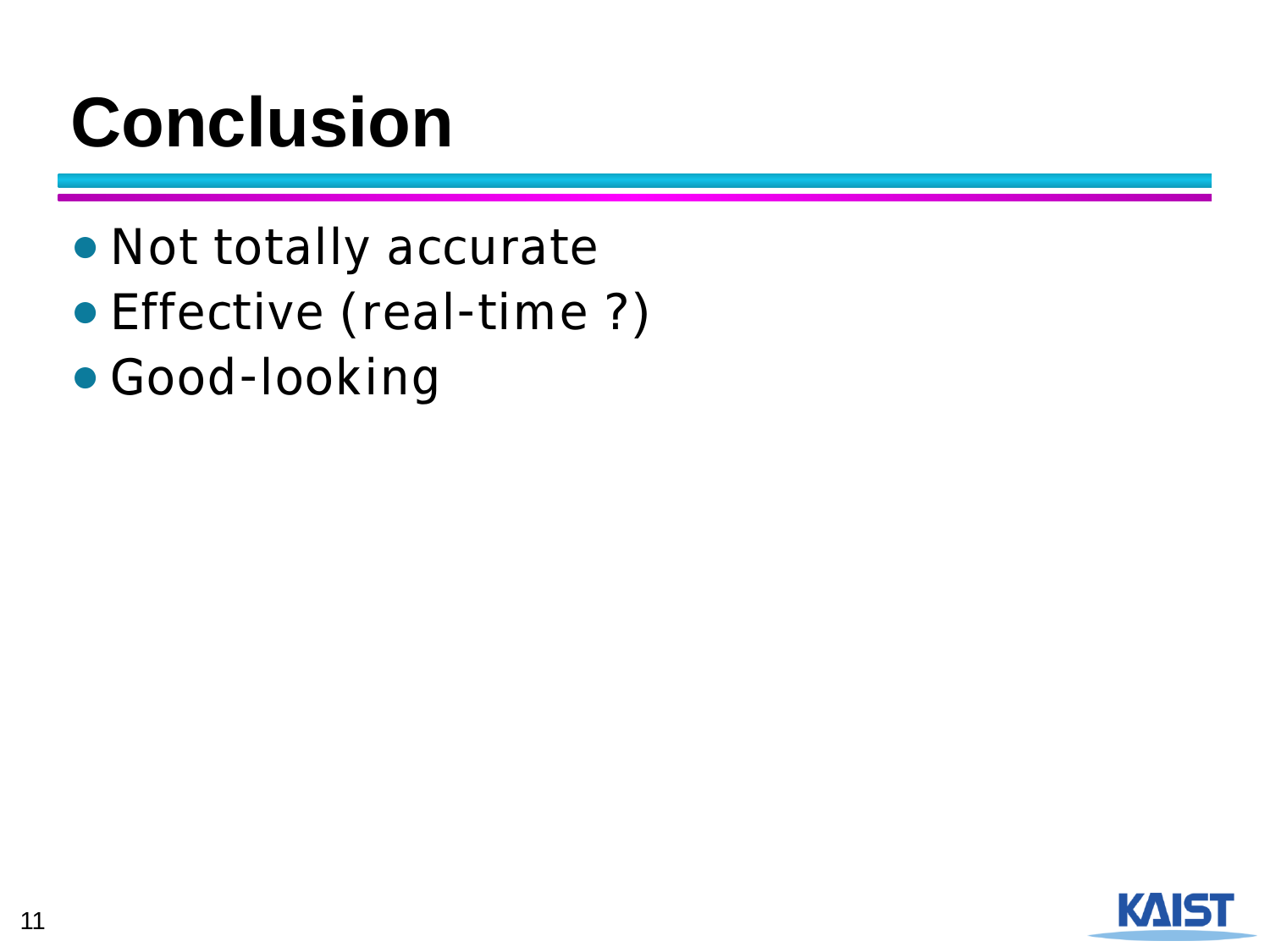

# Conclusion
Not totally accurate
Effective (real-time ?)
Good-looking